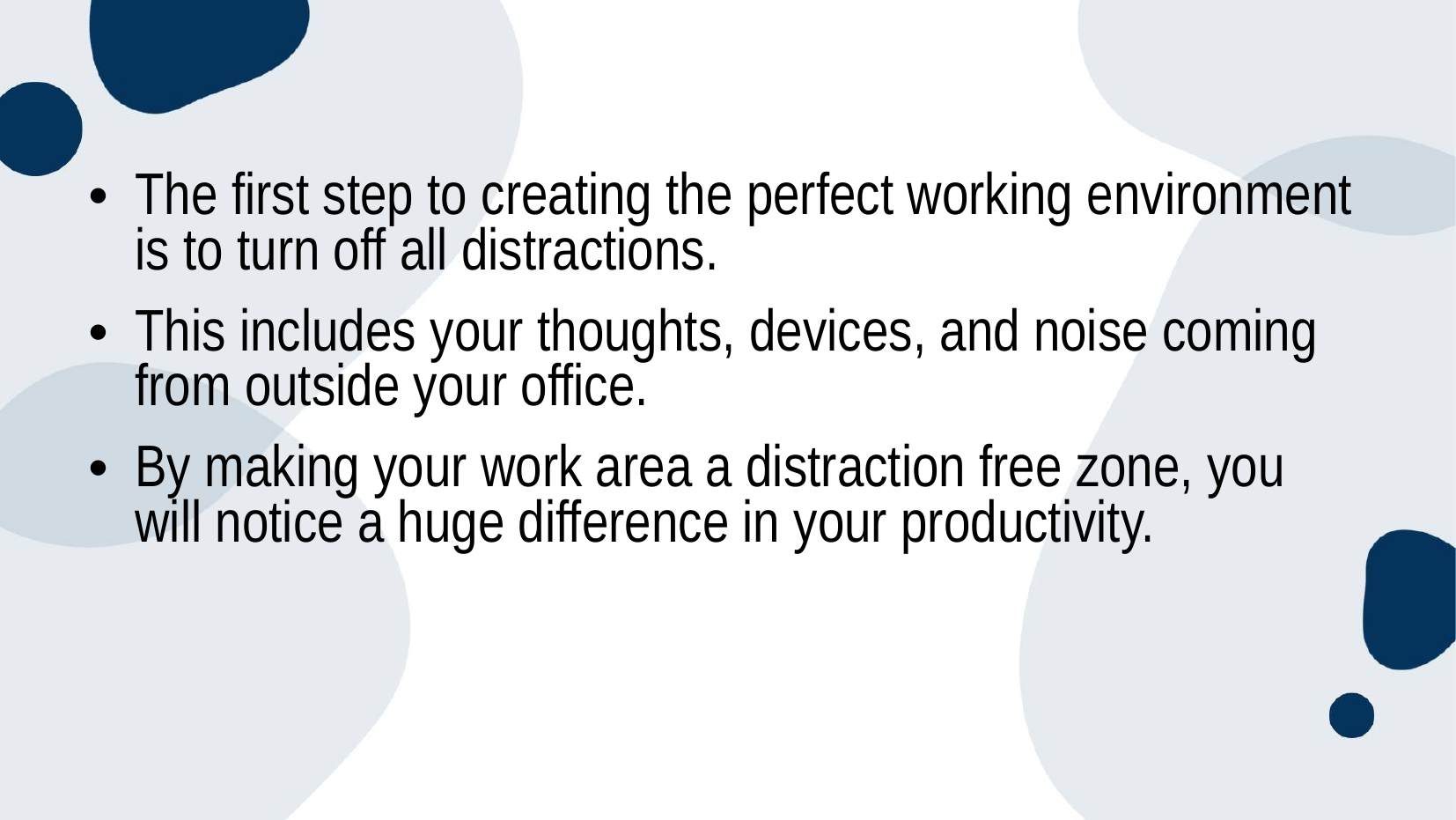

The first step to creating the perfect working environment is to turn off all distractions.
This includes your thoughts, devices, and noise coming from outside your office.
By making your work area a distraction free zone, you   will notice a huge difference in your productivity.